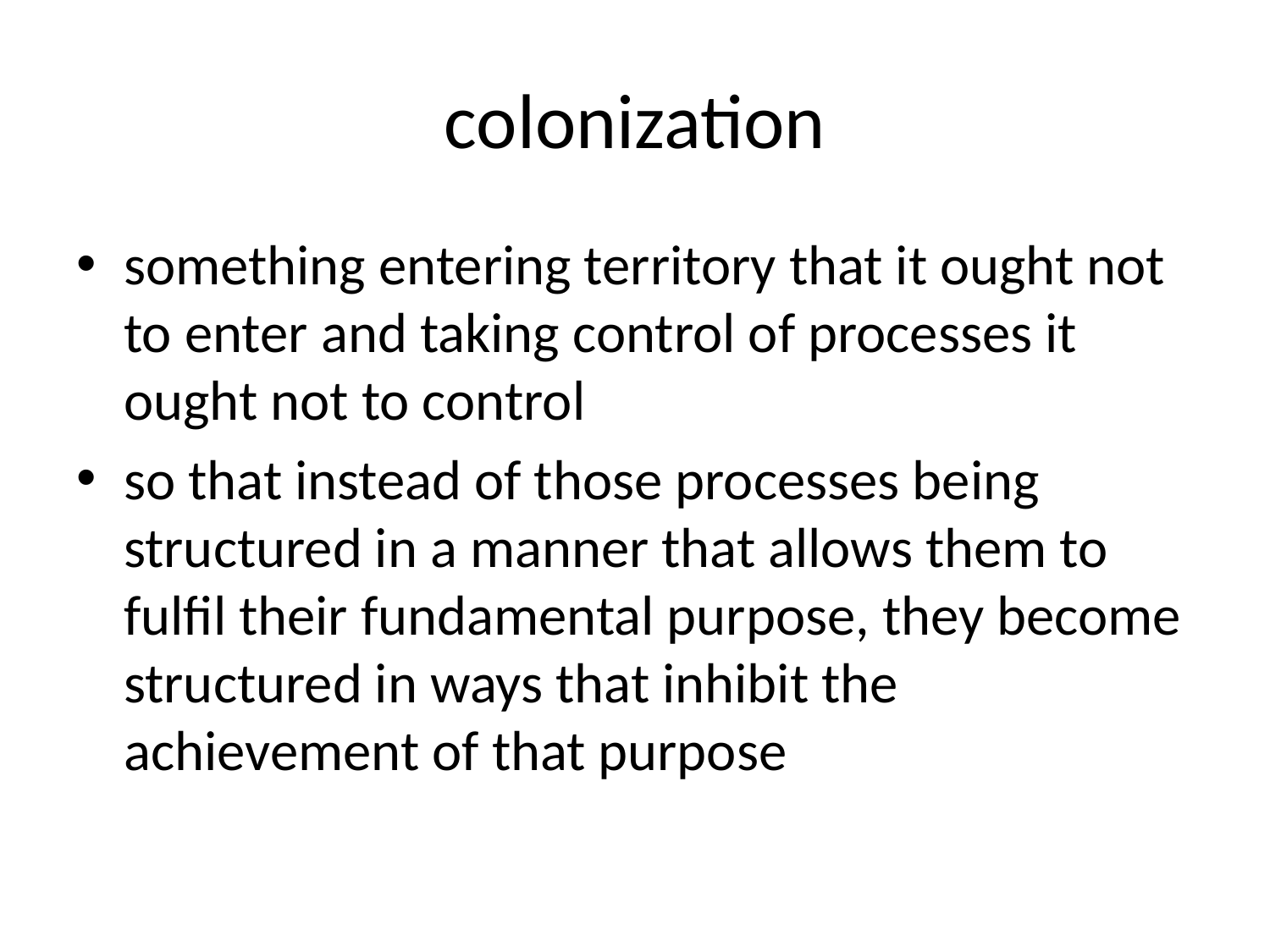

# colonization
something entering territory that it ought not to enter and taking control of processes it ought not to control
so that instead of those processes being structured in a manner that allows them to fulfil their fundamental purpose, they become structured in ways that inhibit the achievement of that purpose